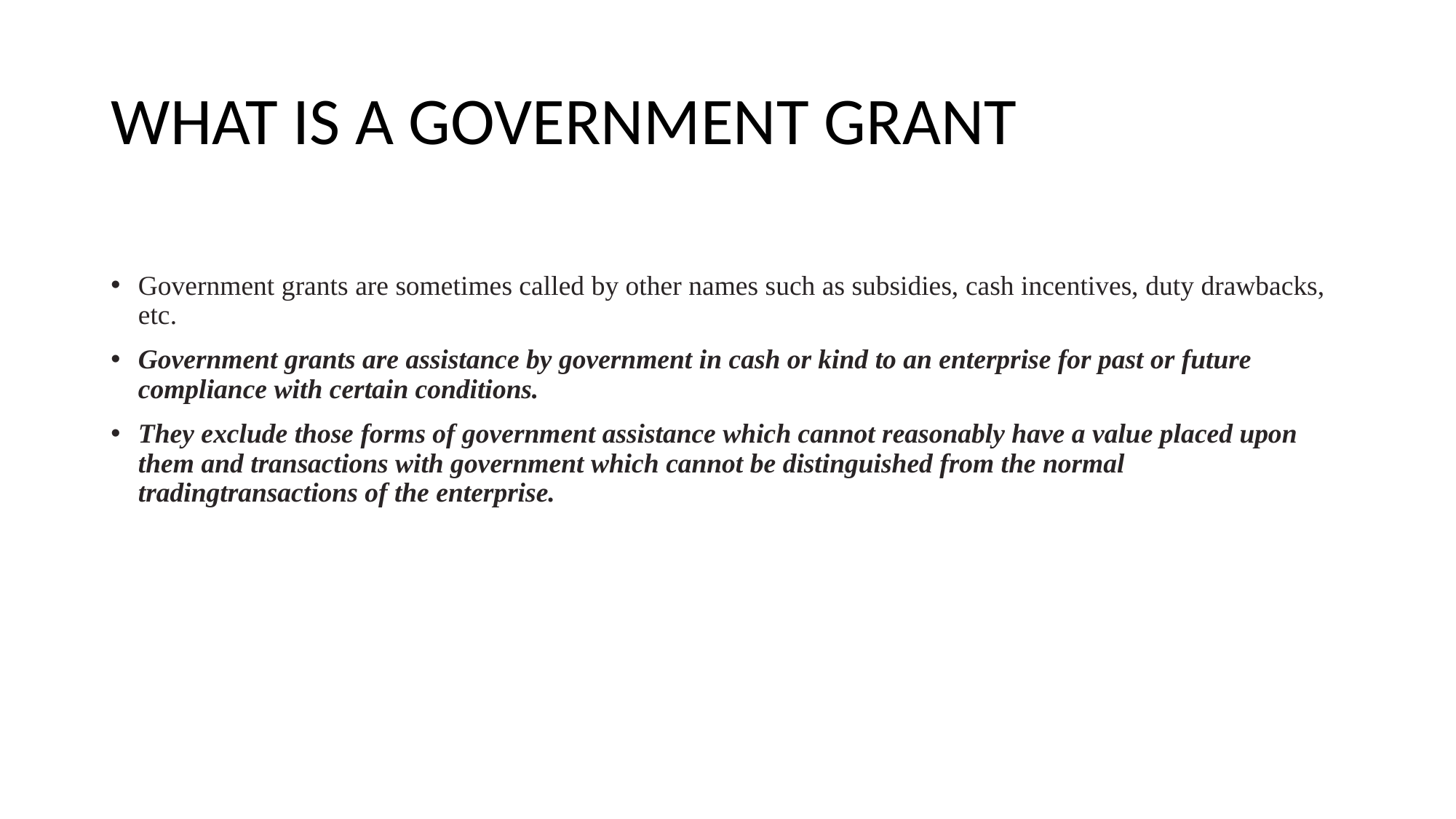

# WHAT IS A GOVERNMENT GRANT

Government grants are sometimes called by other names such as subsidies, cash incentives, duty drawbacks, etc.
Government grants are assistance by government in cash or kind to an enterprise for past or future compliance with certain conditions.
They exclude those forms of government assistance which cannot reasonably have a value placed upon them and transactions with government which cannot be distinguished from the normal tradingtransactions of the enterprise.